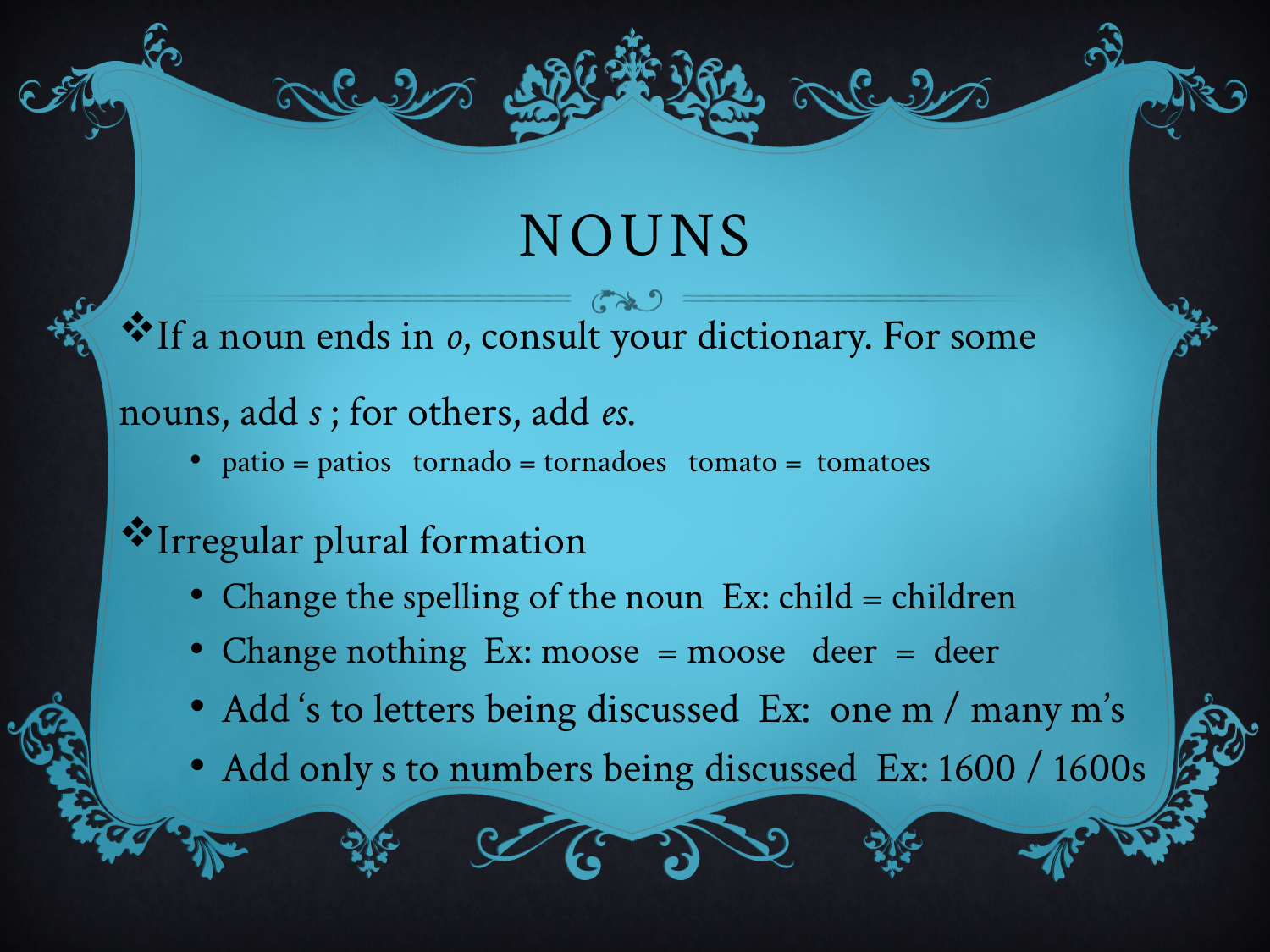

# NOUNS
If a noun ends in o, consult your dictionary. For some nouns, add s ; for others, add es.
patio = patios   tornado = tornadoes   tomato =  tomatoes
Irregular plural formation
Change the spelling of the noun  Ex: child = children
Change nothing  Ex: moose  = moose   deer  =  deer
Add ‘s to letters being discussed  Ex:  one m / many m’s
Add only s to numbers being discussed  Ex: 1600 / 1600s